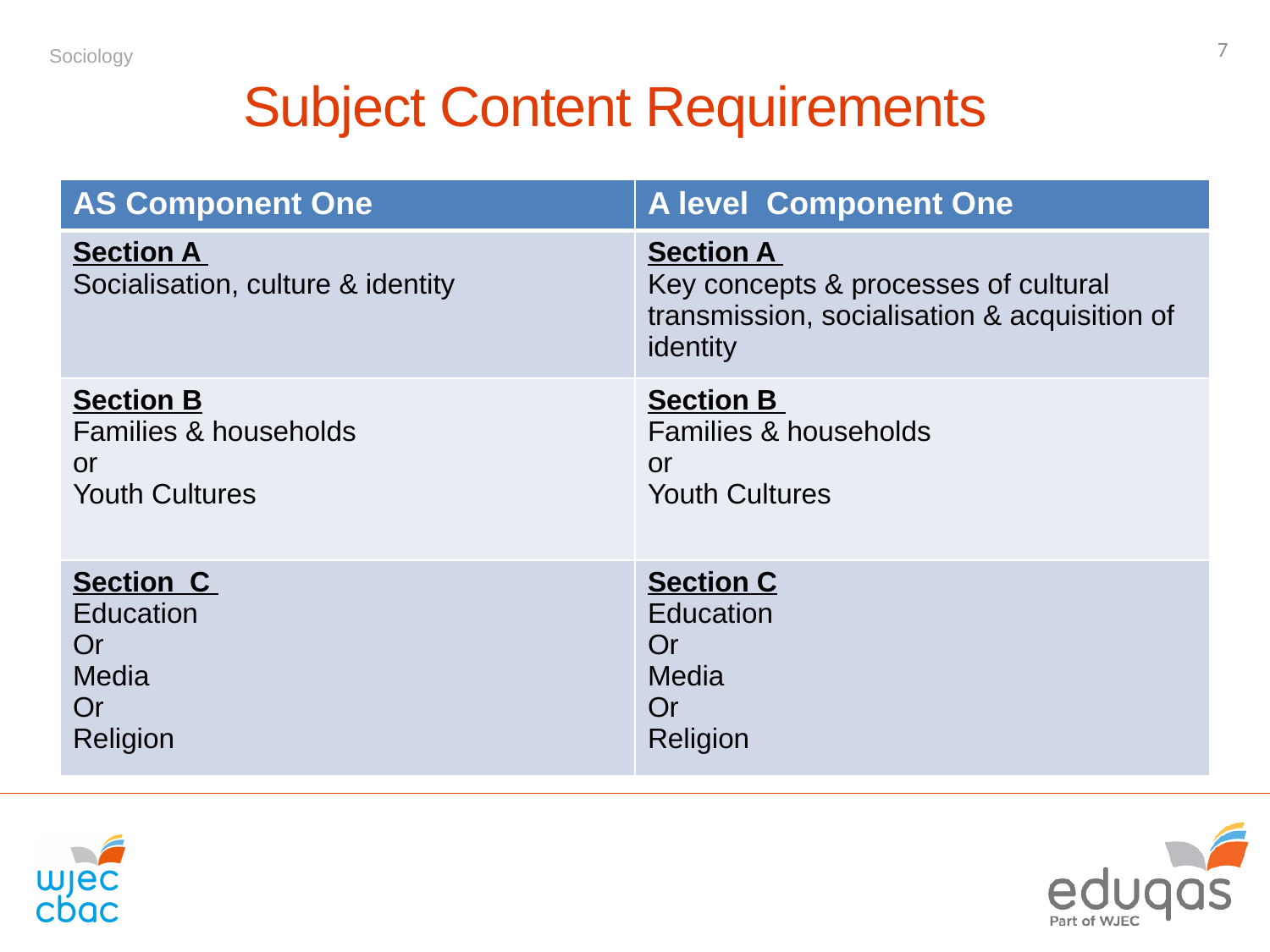

7
Sociology
 Subject Content Requirements
| AS Component One | A level Component One |
| --- | --- |
| Section A Socialisation, culture & identity | Section A Key concepts & processes of cultural transmission, socialisation & acquisition of identity |
| Section B Families & households or Youth Cultures | Section B Families & households or Youth Cultures |
| Section C Education Or Media Or Religion | Section C Education Or Media Or Religion |